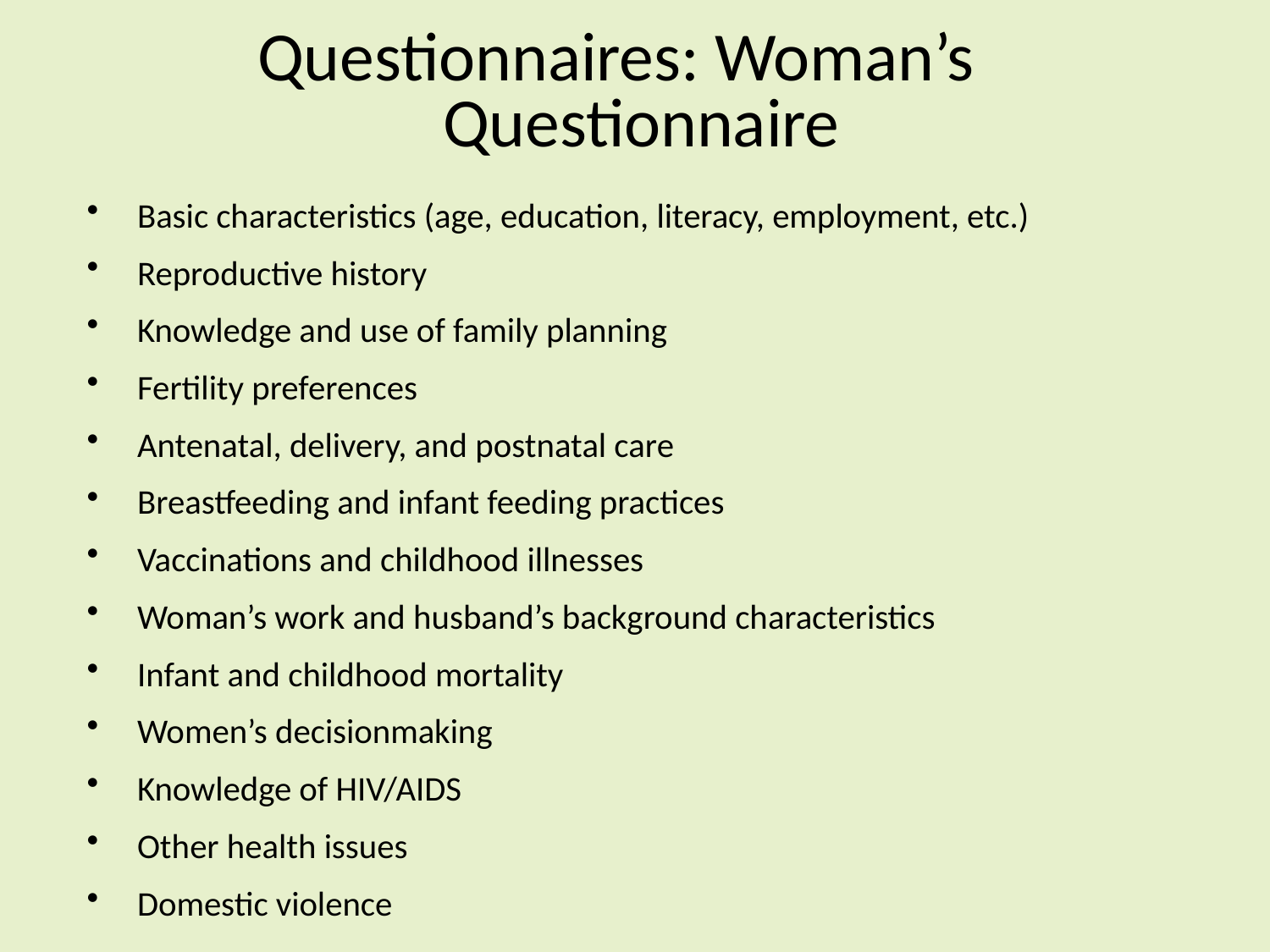

Questionnaires: Woman’s Questionnaire
Basic characteristics (age, education, literacy, employment, etc.)
Reproductive history
Knowledge and use of family planning
Fertility preferences
Antenatal, delivery, and postnatal care
Breastfeeding and infant feeding practices
Vaccinations and childhood illnesses
Woman’s work and husband’s background characteristics
Infant and childhood mortality
Women’s decisionmaking
Knowledge of HIV/AIDS
Other health issues
Domestic violence